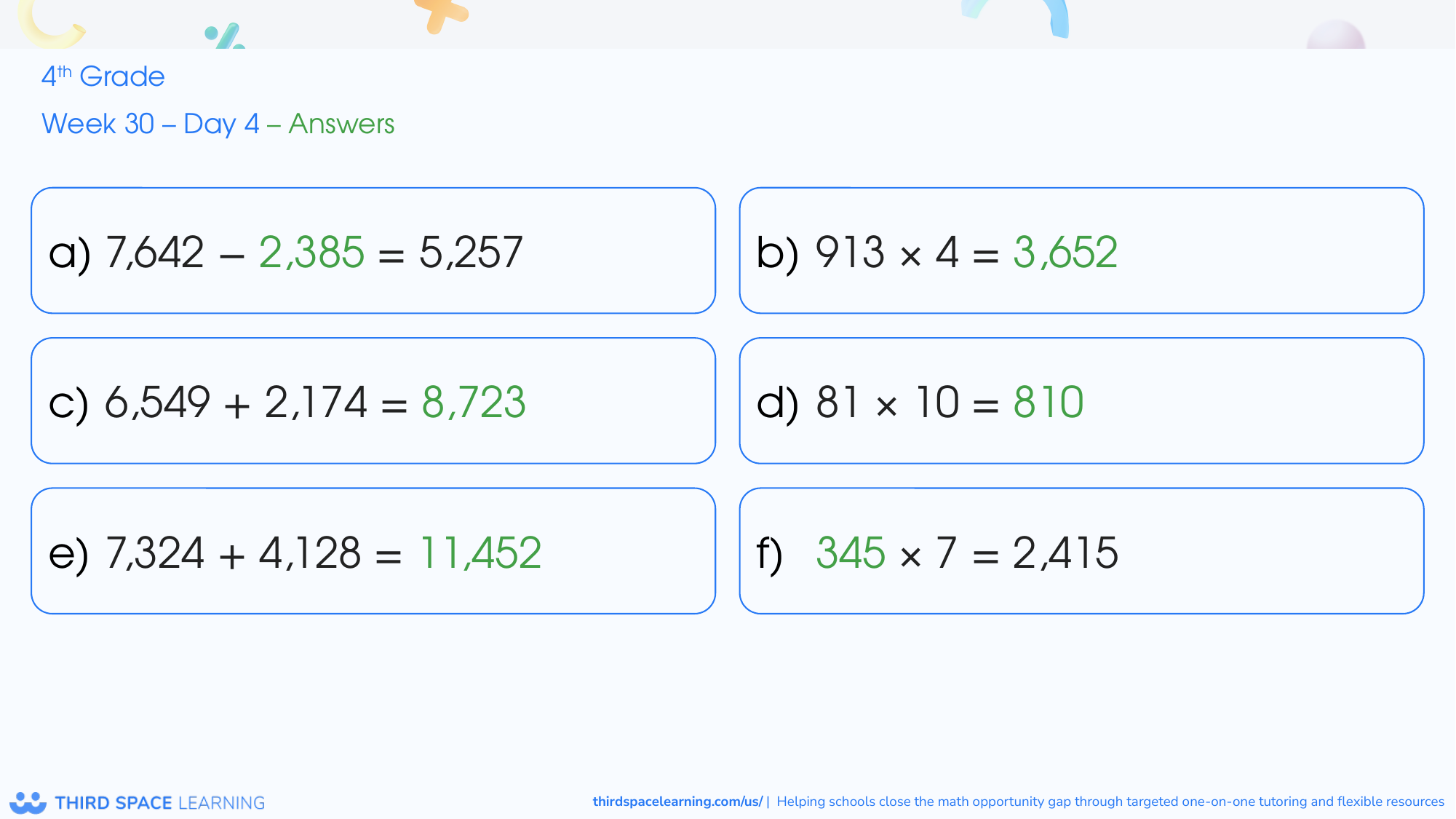

4th Grade
Week 30 – Day 4 – Answers
7,642 − 2,385 = 5,257
913 × 4 = 3,652
6,549 + 2,174 = 8,723
81 × 10 = 810
7,324 + 4,128 = 11,452
345 × 7 = 2,415